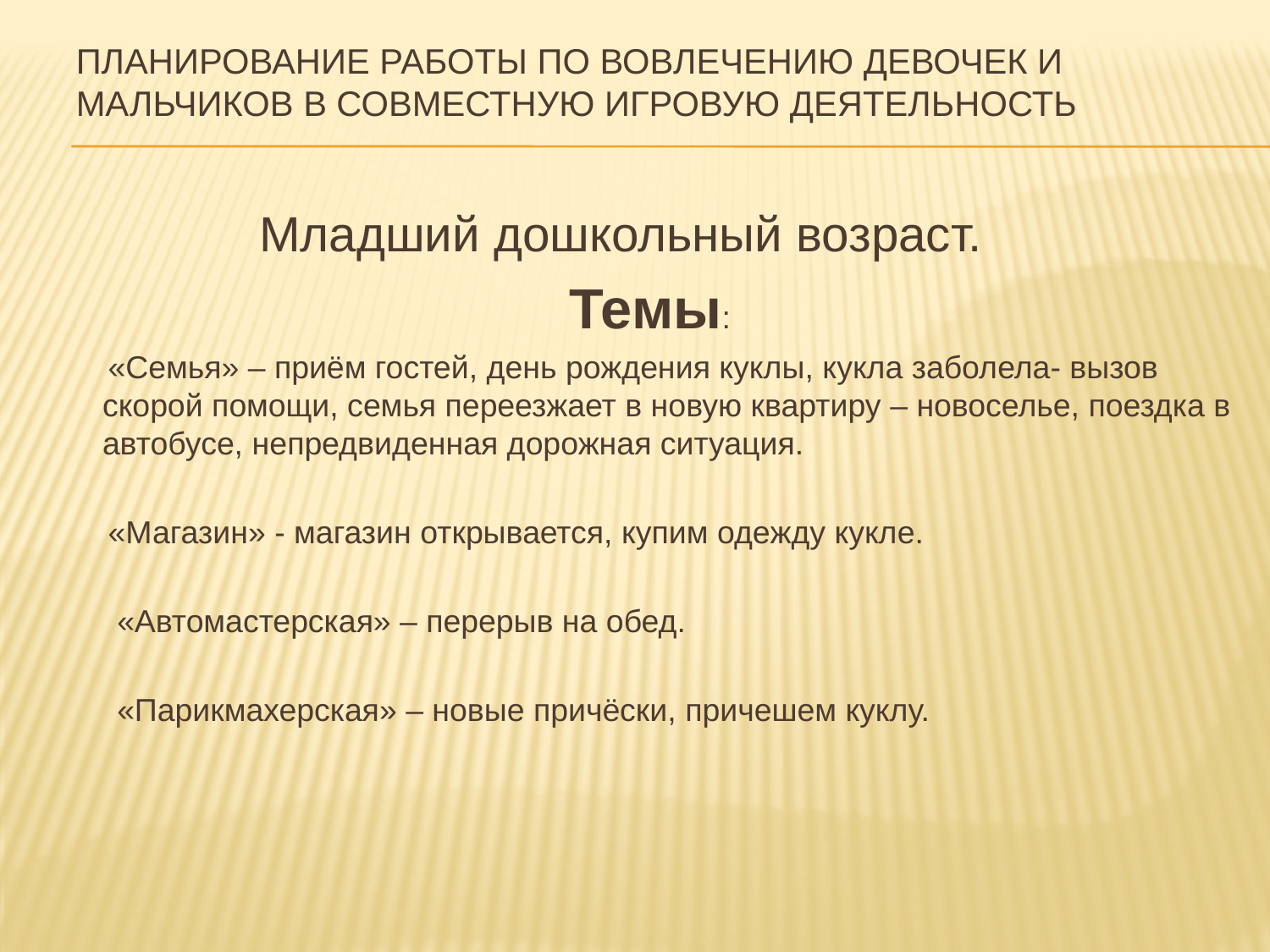

# Планирование работы по вовлечению девочек и мальчиков в совместную игровую деятельность
                       Младший дошкольный возраст.
 Темы:
      «Семья» – приём гостей, день рождения куклы, кукла заболела- вызов скорой помощи, семья переезжает в новую квартиру – новоселье, поездка в автобусе, непредвиденная дорожная ситуация.

      «Магазин» - магазин открывается, купим одежду кукле.

       «Автомастерская» – перерыв на обед.

       «Парикмахерская» – новые причёски, причешем куклу.